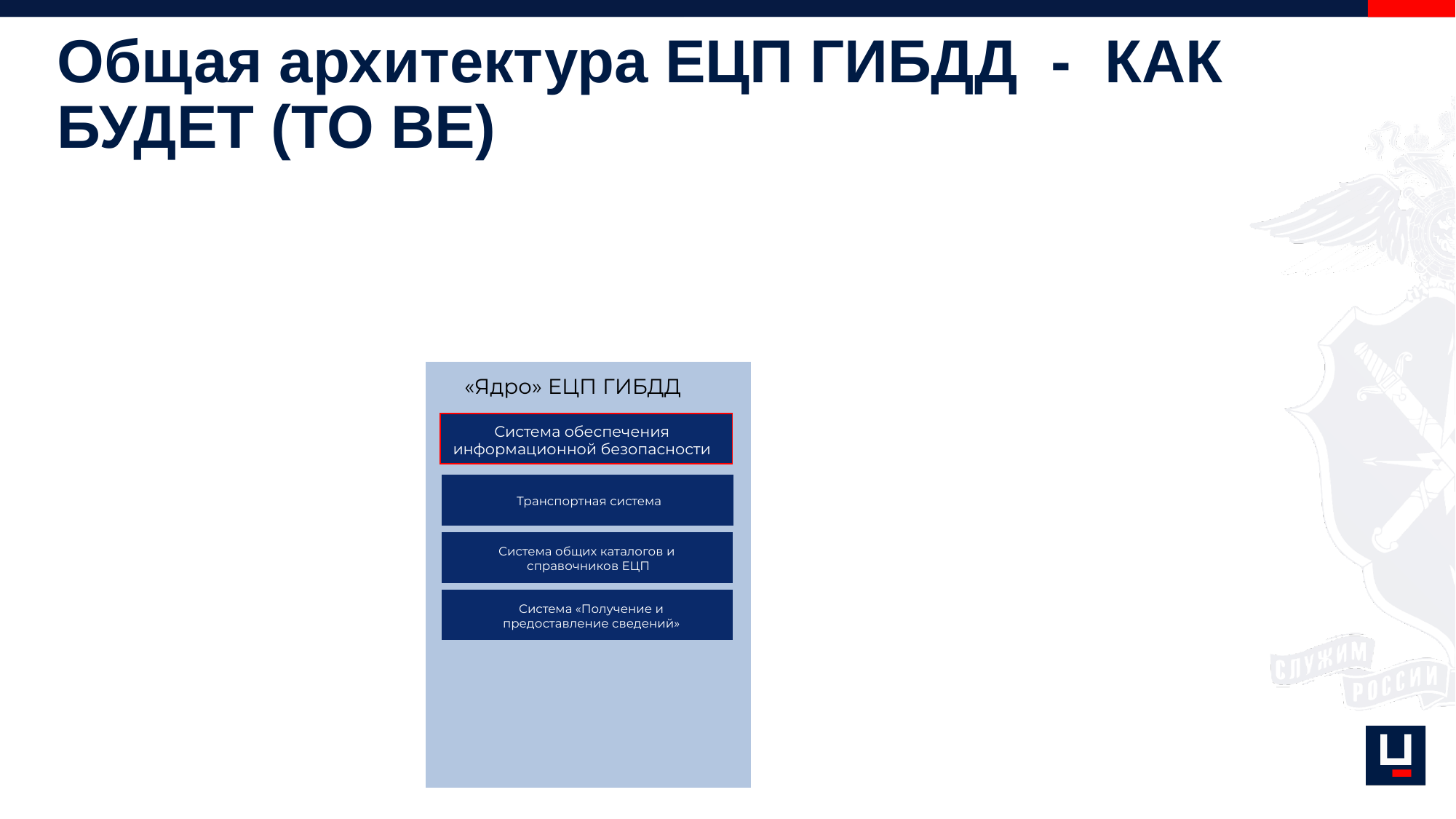

# Общая архитектура ЕЦП ГИБДД  -  КАК БУДЕТ (TO BE)

«Ядро» ЕЦП ГИБДД

Система обеспечения информационной безопасности

Транспортная система

Система общих каталогов и
справочников ЕЦП

Система «Получение и предоставление сведений»
10
/32